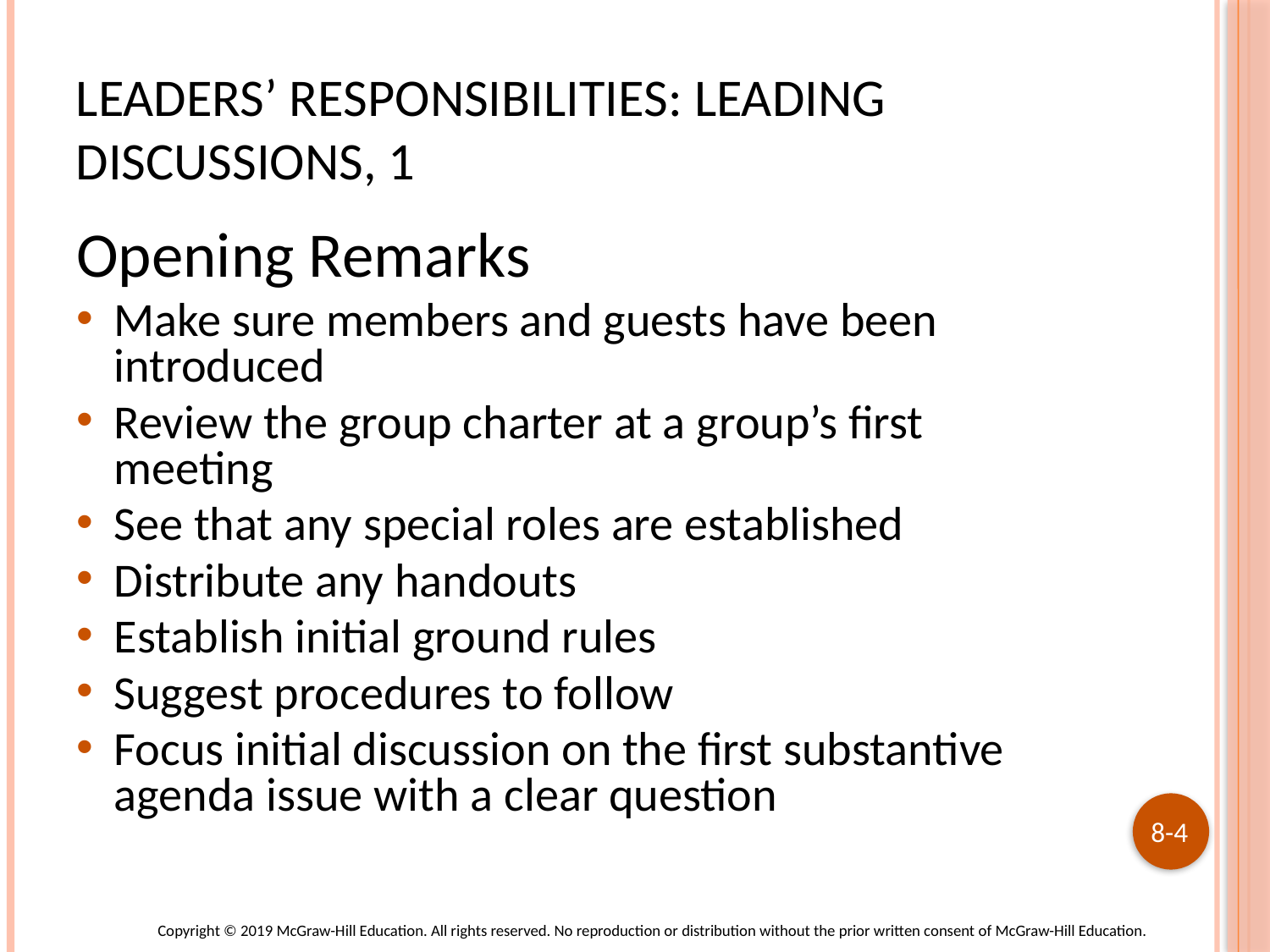

# Leaders’ Responsibilities: Leading Discussions, 1
Opening Remarks
Make sure members and guests have been introduced
Review the group charter at a group’s first meeting
See that any special roles are established
Distribute any handouts
Establish initial ground rules
Suggest procedures to follow
Focus initial discussion on the first substantive agenda issue with a clear question